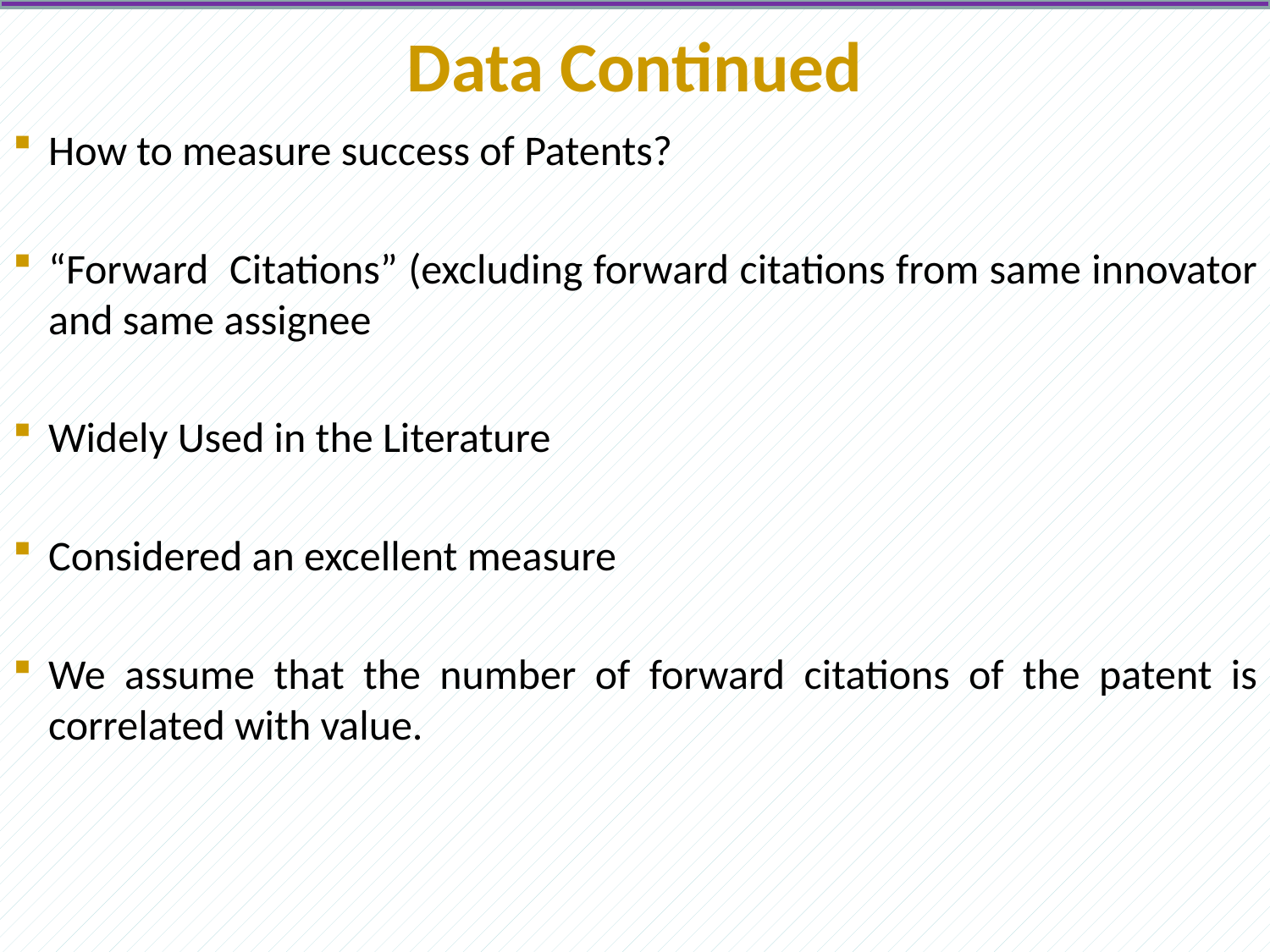

# Data Continued
How to measure success of Patents?

“Forward  Citations” (excluding forward citations from same innovator and same assignee

Widely Used in the Literature

Considered an excellent measure

We assume that the number of forward citations of the patent is correlated with value.